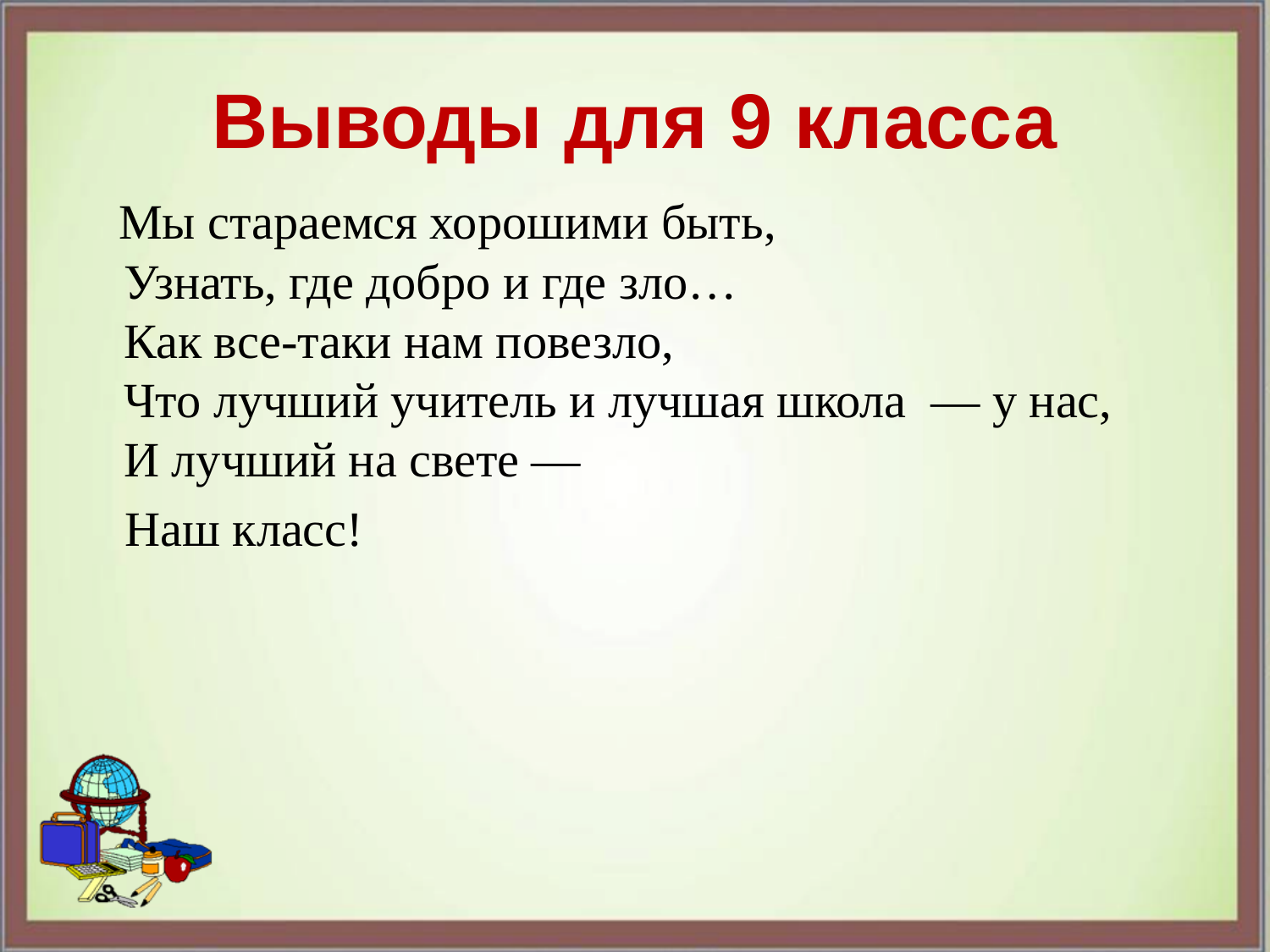

# Выводы для 9 класса
   Мы стараемся хорошими быть,
Узнать, где добро и где зло…
Как все-таки нам повезло,
Что лучший учитель и лучшая школа  — у нас,
И лучший на свете —
    Наш класс!